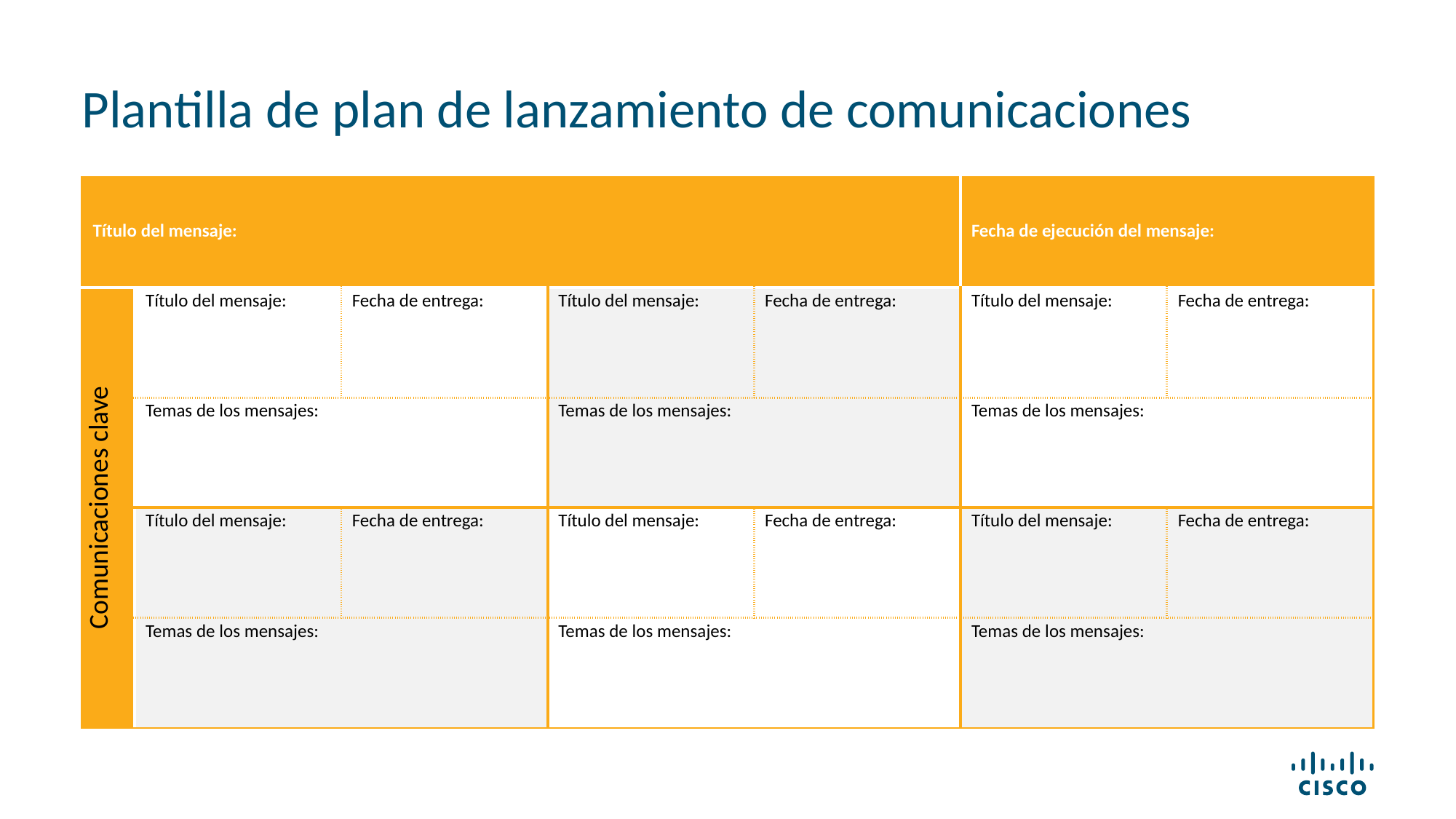

Plantilla de plan de lanzamiento de comunicaciones
| Título del mensaje: |  |  |  |  | Fecha de ejecución del mensaje: |  |
| --- | --- | --- | --- | --- | --- | --- |
| Comunicaciones clave | Título del mensaje: | Fecha de entrega: | Título del mensaje: | Fecha de entrega: | Título del mensaje: | Fecha de entrega: |
|  | Temas de los mensajes: |  | Temas de los mensajes: |  | Temas de los mensajes: |  |
|  | Título del mensaje: | Fecha de entrega: | Título del mensaje: | Fecha de entrega: | Título del mensaje: | Fecha de entrega: |
|  | Temas de los mensajes: |  | Temas de los mensajes: |  | Temas de los mensajes: |  |